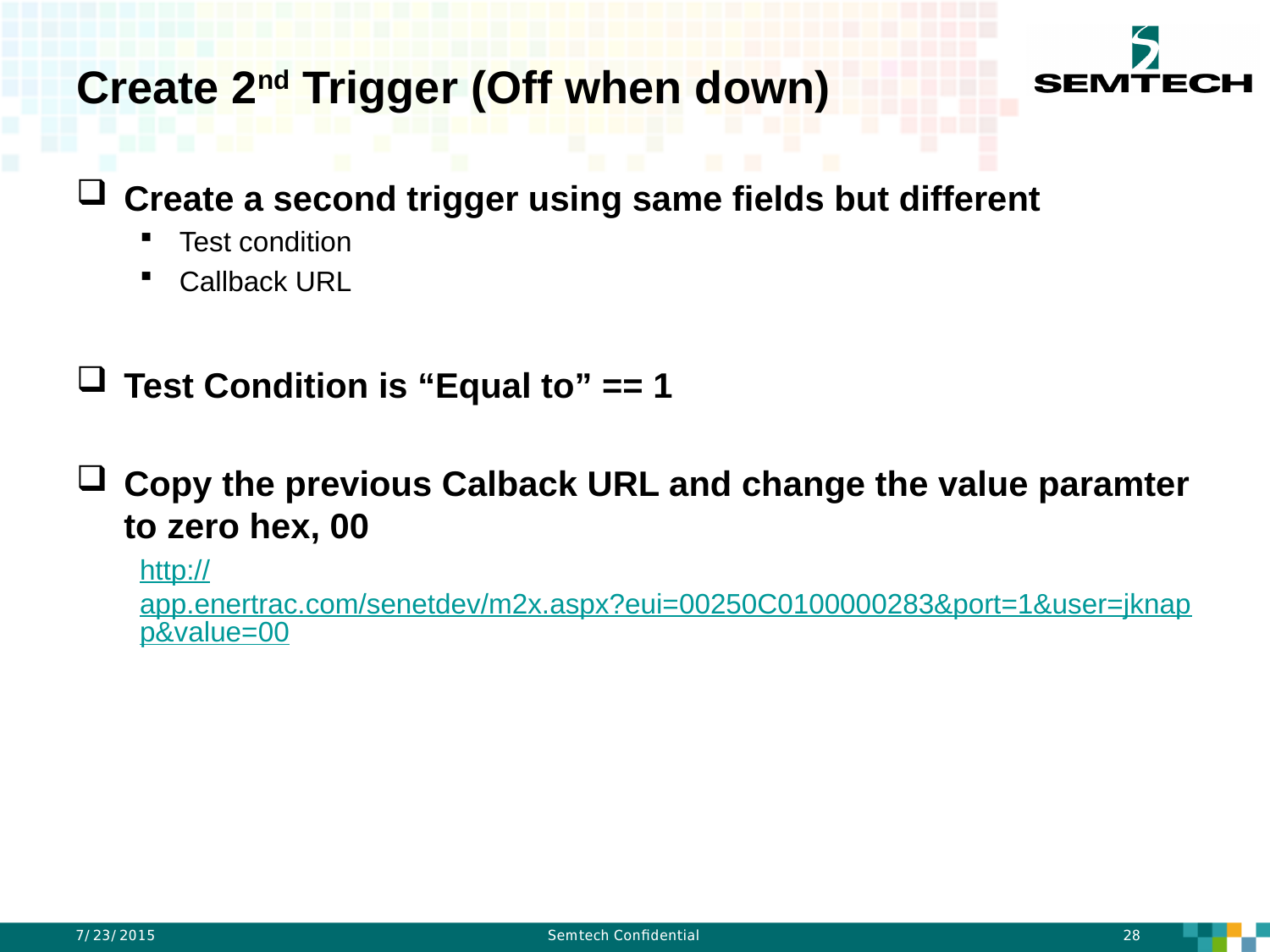

# Create 2nd Trigger (Off when down)
Create a second trigger using same fields but different
Test condition
Callback URL

Test Condition is “Equal to” == 1

Copy the previous Calback URL and change the value paramter to zero hex, 00
http://app.enertrac.com/senetdev/m2x.aspx?eui=00250C0100000283&port=1&user=jknapp&value=00